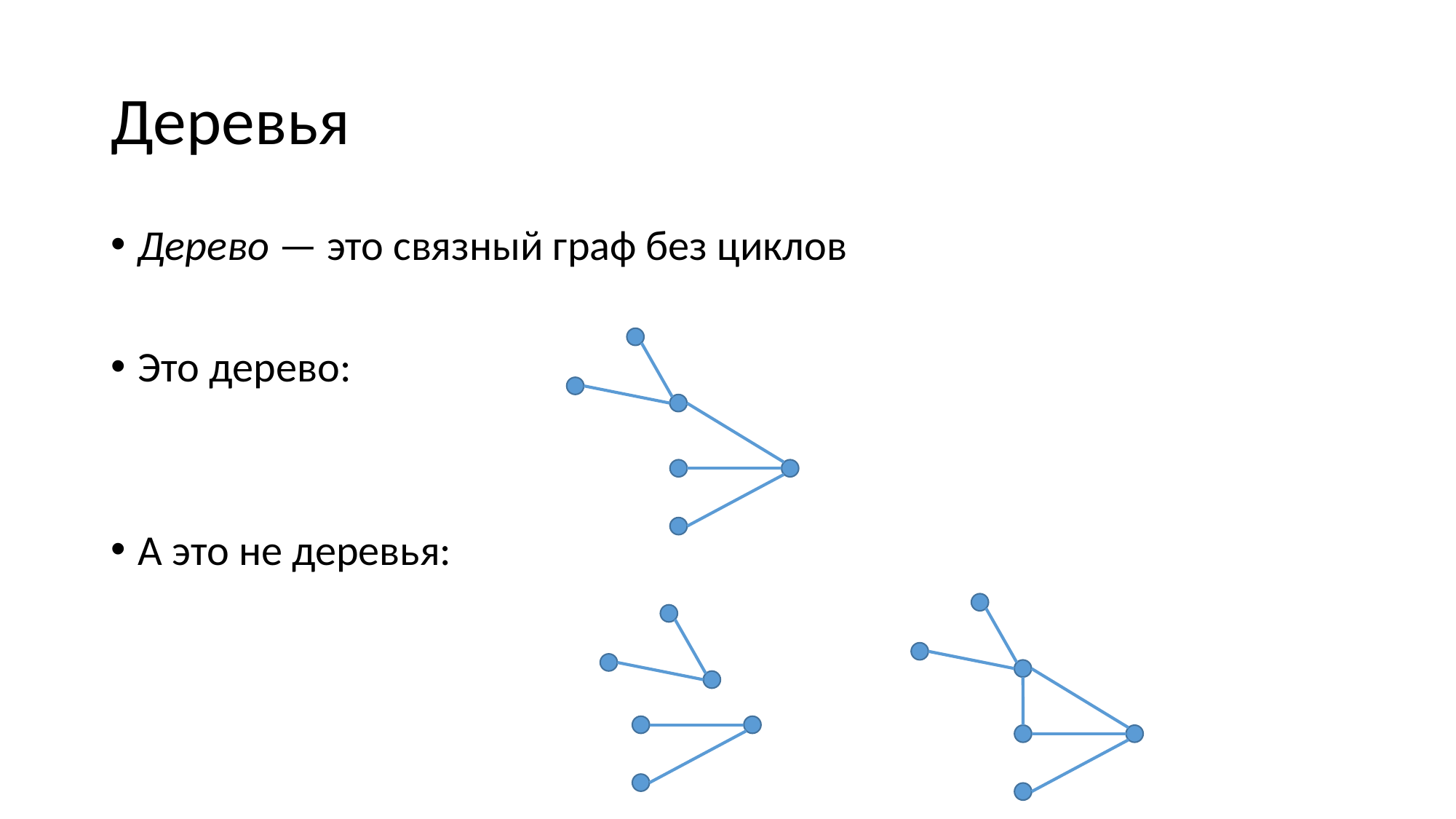

# Деревья
Дерево — это связный граф без циклов

Это дерево:

А это не деревья: